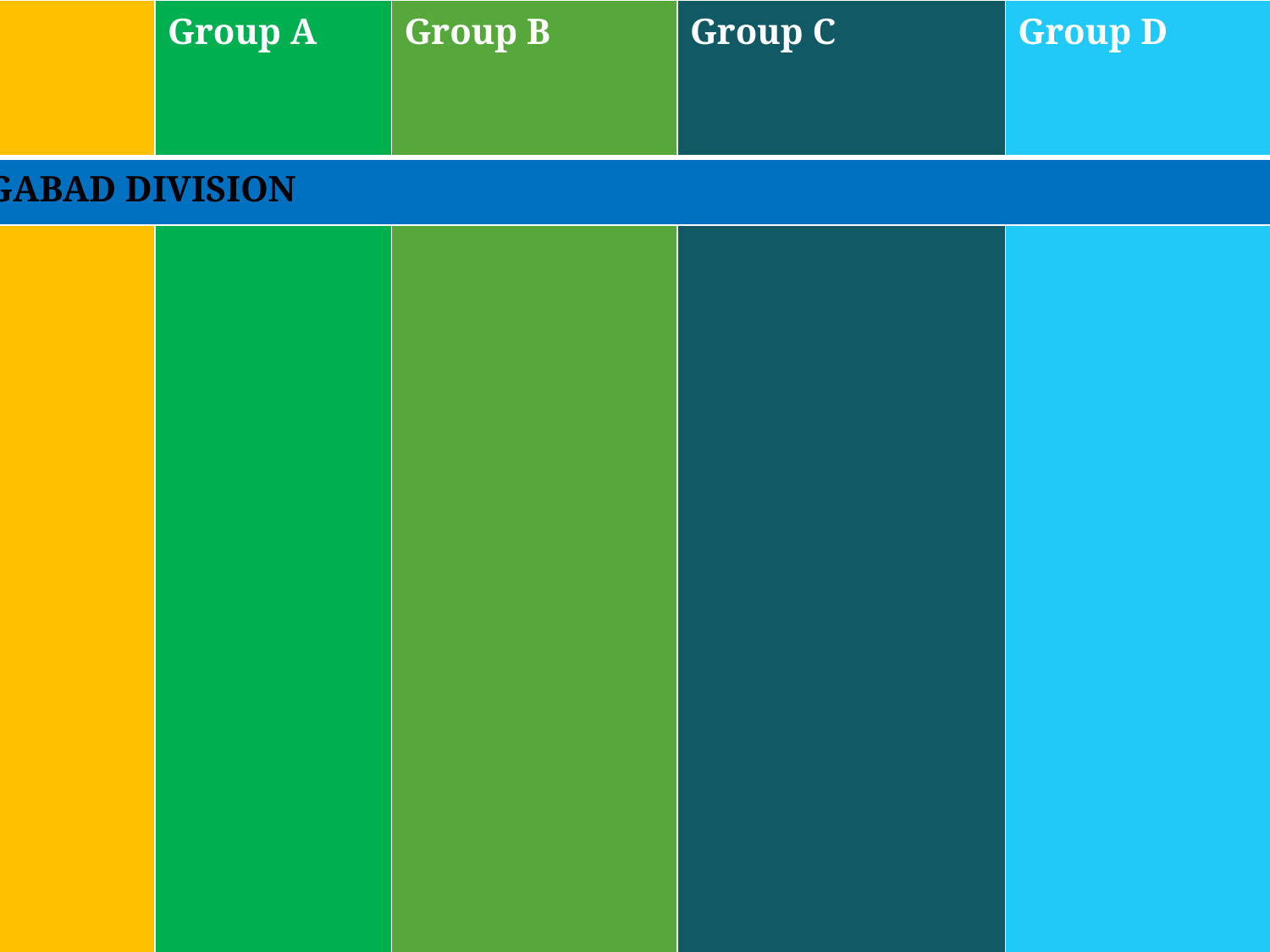

| District | Group A | Group B | Group C | Group D | Group D |
| --- | --- | --- | --- | --- | --- |
| AURANGABAD DIVISION |  |  |  |  |  |
| Nanded |  |  |  |  | Nanded Bhokar Hadgaon Kinwat Biloli Deglur Mukhed Kandhar Loha Mudkhed Ardhapur Naigaon Dharmabad Himayatnagar Umari Mahur |